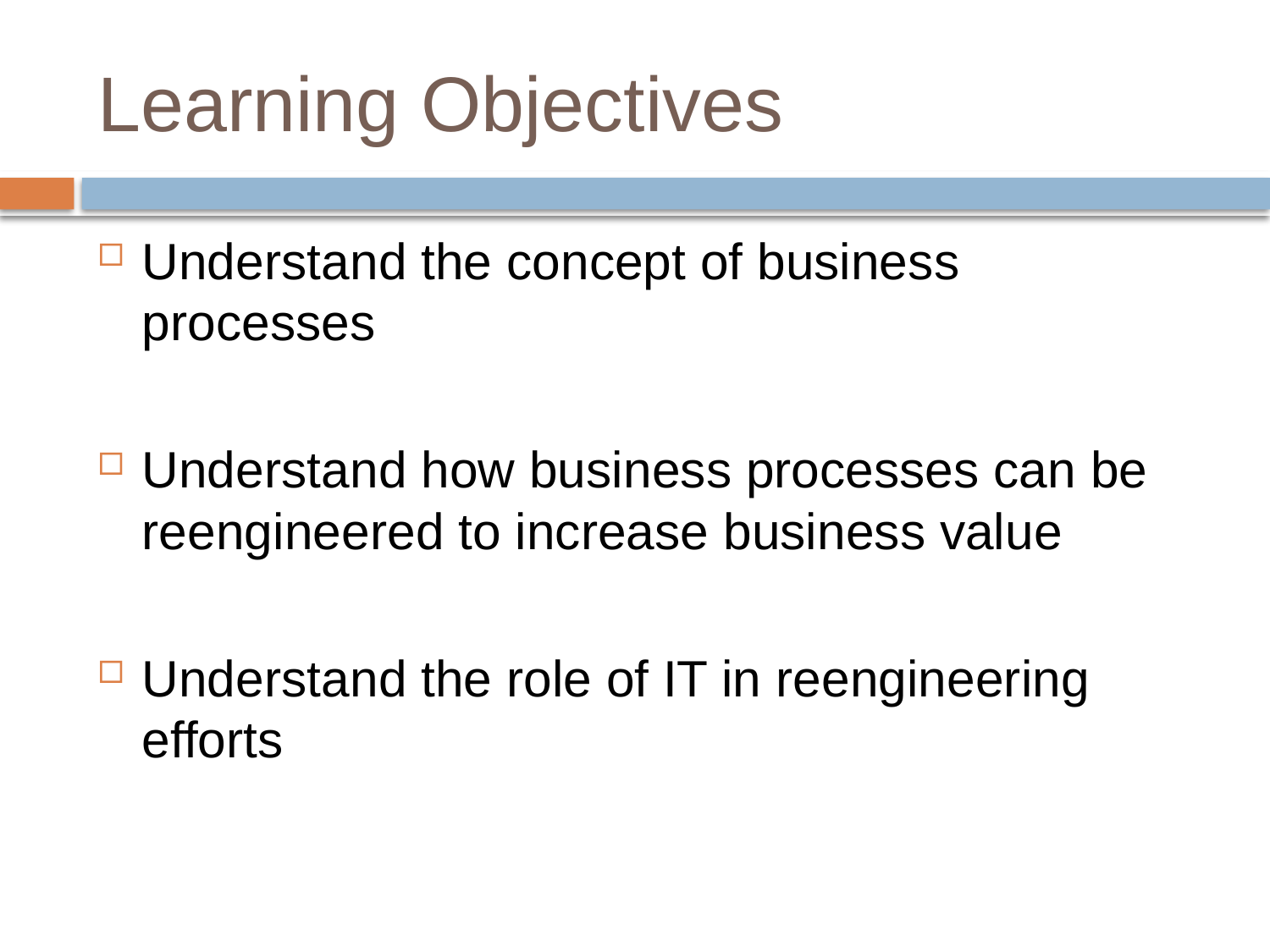

# Learning Objectives
Understand the concept of business processes

Understand how business processes can be reengineered to increase business value

Understand the role of IT in reengineering efforts